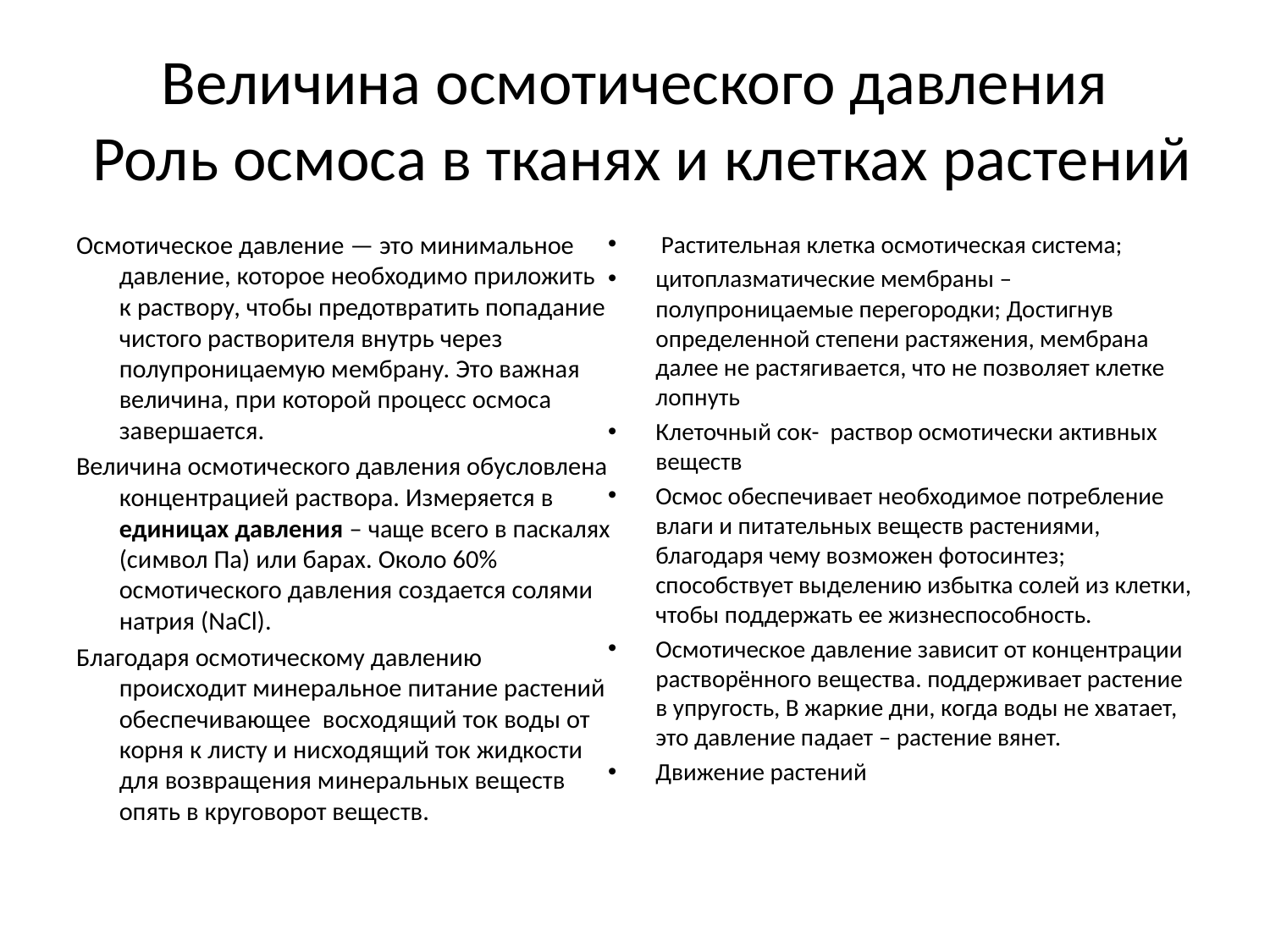

# Величина осмотического давления Роль осмоса в тканях и клетках растений
Осмотическое давление — это минимальное давление, которое необходимо приложить к раствору, чтобы предотвратить попадание чистого растворителя внутрь через полупроницаемую мембрану. Это важная величина, при которой процесс осмоса завершается.
Величина осмотического давления обусловлена концентрацией раствора. Измеряется в единицах давления – чаще всего в паскалях (символ Па) или барах. Около 60% осмотического давления создается солями натрия (NаСl).
Благодаря осмотическому давлению происходит минеральное питание растений обеспечивающее  восходящий ток воды от корня к листу и нисходящий ток жидкости для возвращения минеральных веществ опять в круговорот веществ.

 Растительная клетка осмотическая система;
цитоплазматические мембраны –полупроницаемые перегородки; Достигнув определенной степени растяжения, мембрана далее не растягивается, что не позволяет клетке лопнуть
Клеточный сок-  раствор осмотически активных веществ
Осмос обеспечивает необходимое потребление влаги и питательных веществ растениями, благодаря чему возможен фотосинтез; способствует выделению избытка солей из клетки, чтобы поддержать ее жизнеспособность.
Осмотическое давление зависит от концентрации растворённого вещества. поддерживает растение в упругость, В жаркие дни, когда воды не хватает, это давление падает – растение вянет.
Движение растений